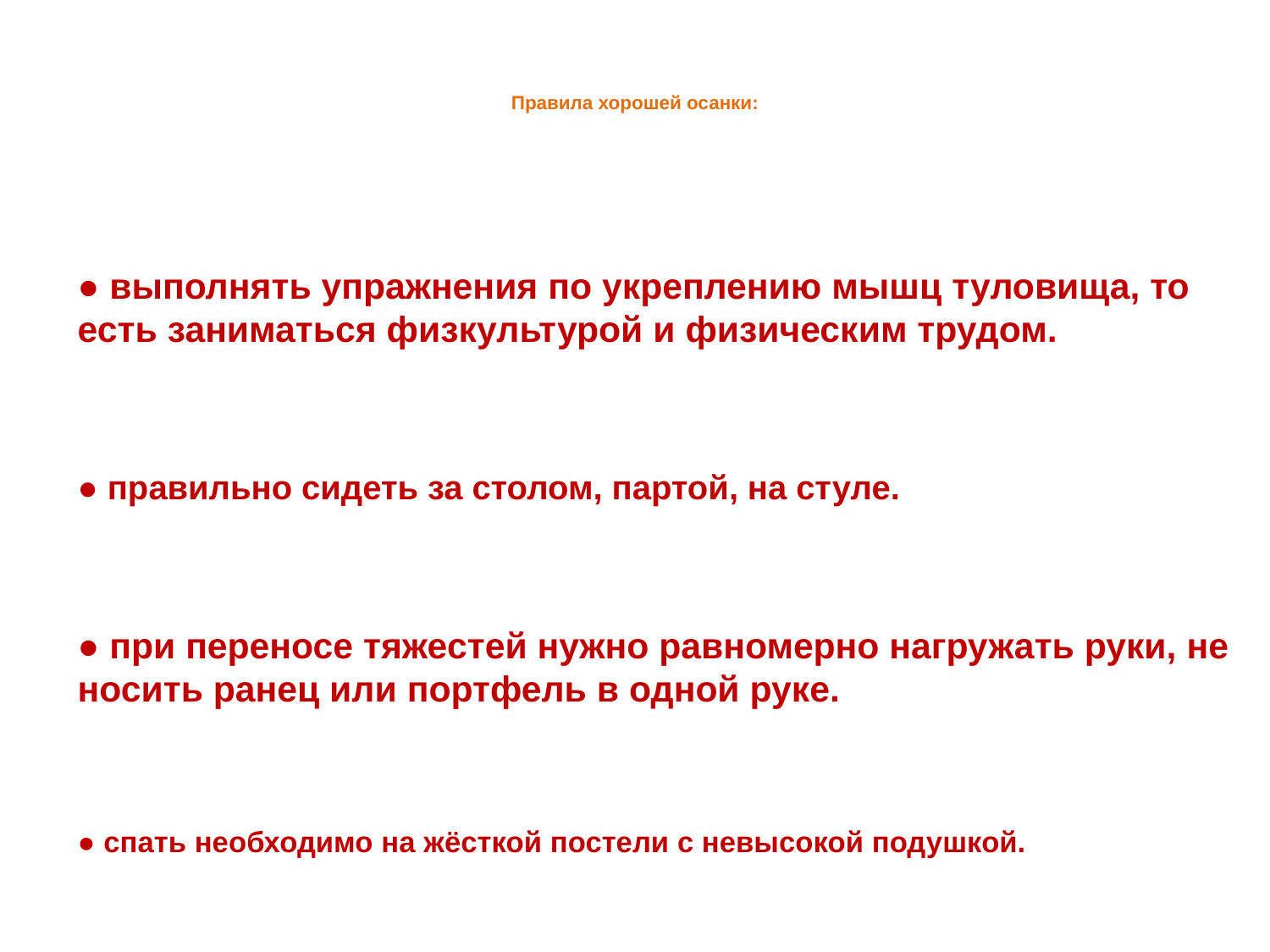

# Правила хорошей осанки:
● выполнять упражнения по укреплению мышц туловища, то есть заниматься физкультурой и физическим трудом.
● правильно сидеть за столом, партой, на стуле.
● при переносе тяжестей нужно равномерно нагружать руки, не носить ранец или портфель в одной руке.
● спать необходимо на жёсткой постели с невысокой подушкой.